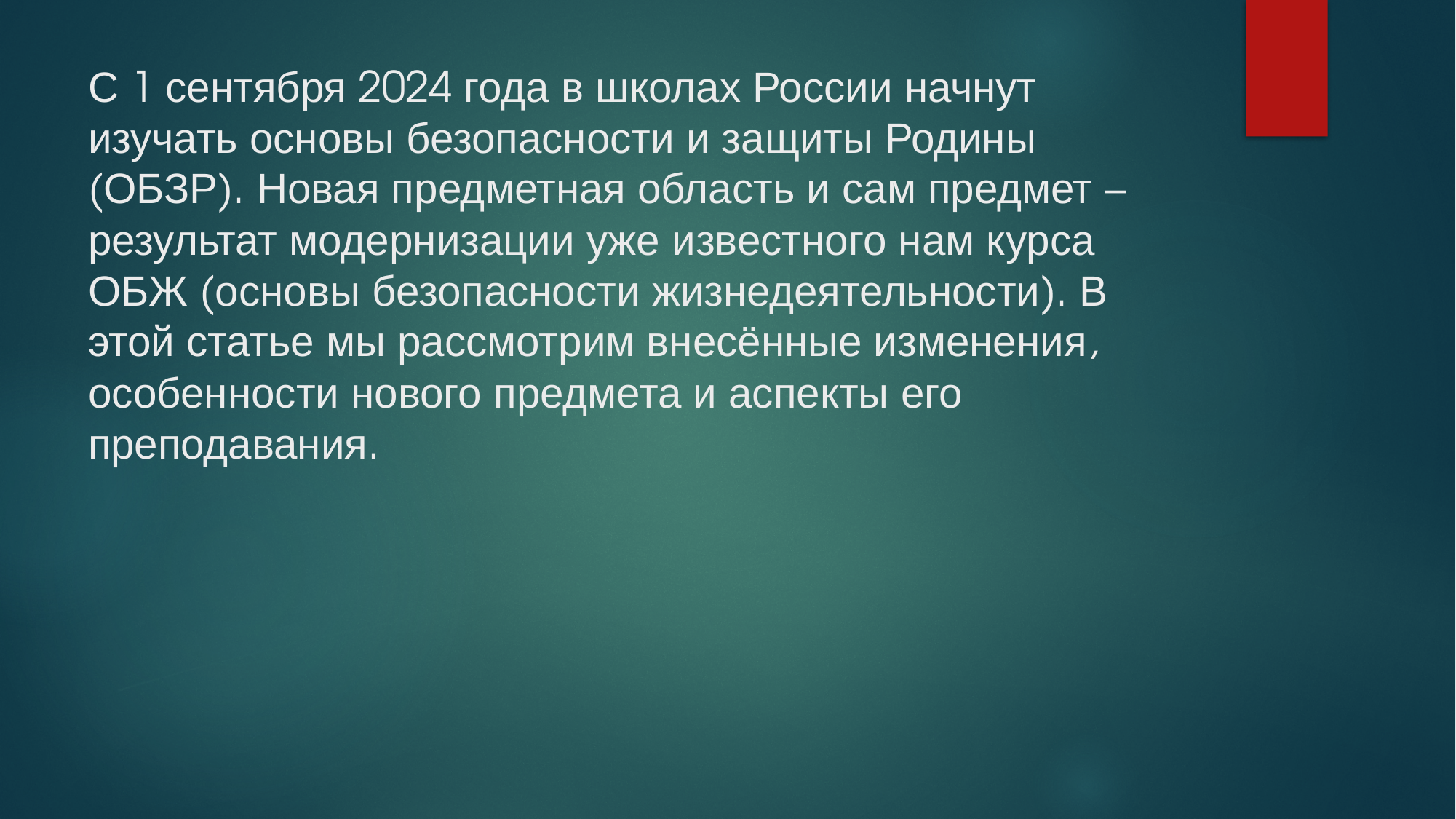

# С 1 сентября 2024 года в школах России начнут изучать основы безопасности и защиты Родины (ОБЗР). Новая предметная область и сам предмет – результат модернизации уже известного нам курса ОБЖ (основы безопасности жизнедеятельности). В этой статье мы рассмотрим внесённые изменения, особенности нового предмета и аспекты его преподавания.